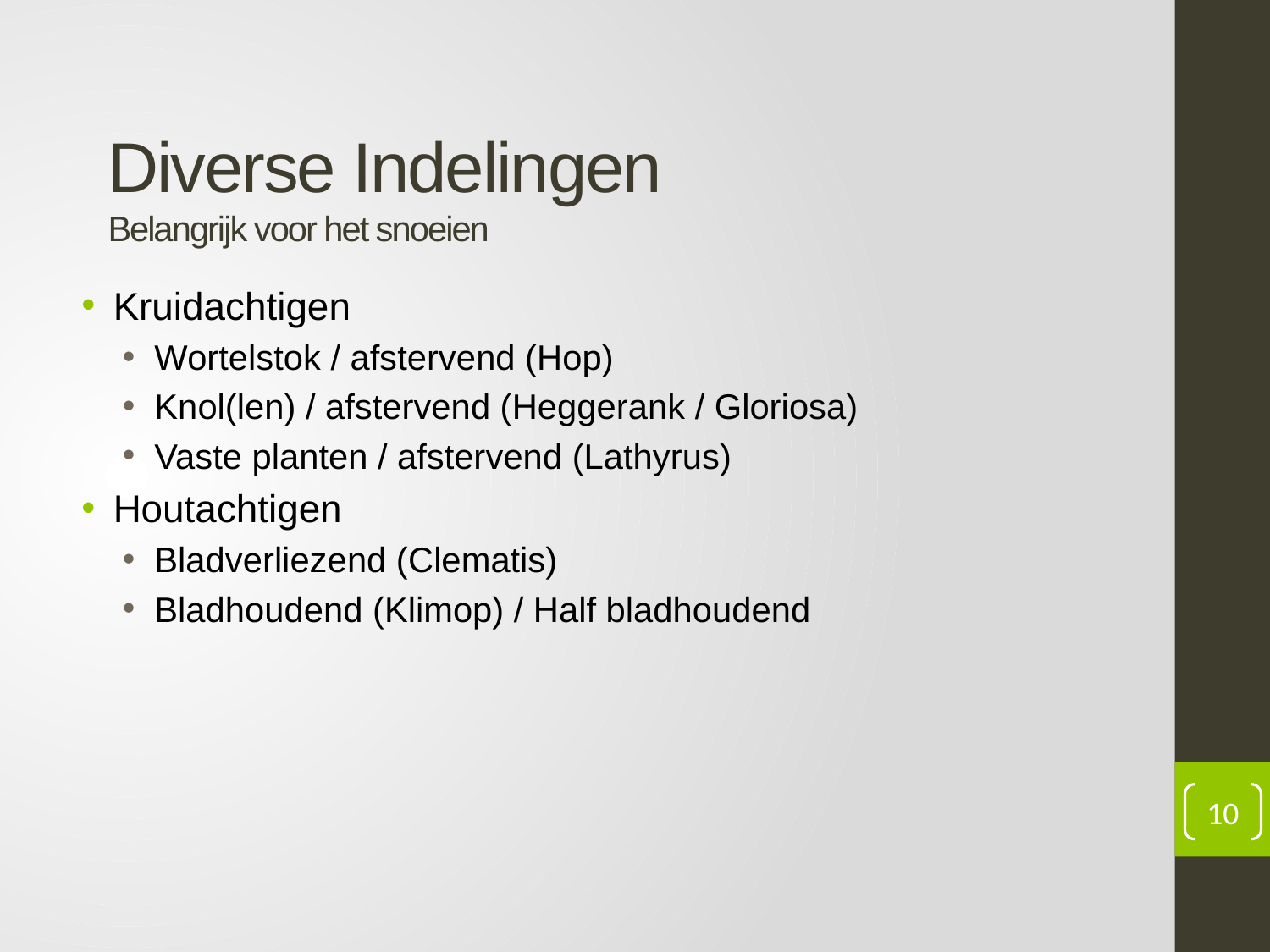

# Diverse Indelingen Belangrijk voor het snoeien
Kruidachtigen
Wortelstok / afstervend (Hop)
Knol(len) / afstervend (Heggerank / Gloriosa)
Vaste planten / afstervend (Lathyrus)
Houtachtigen
Bladverliezend (Clematis)
Bladhoudend (Klimop) / Half bladhoudend

10